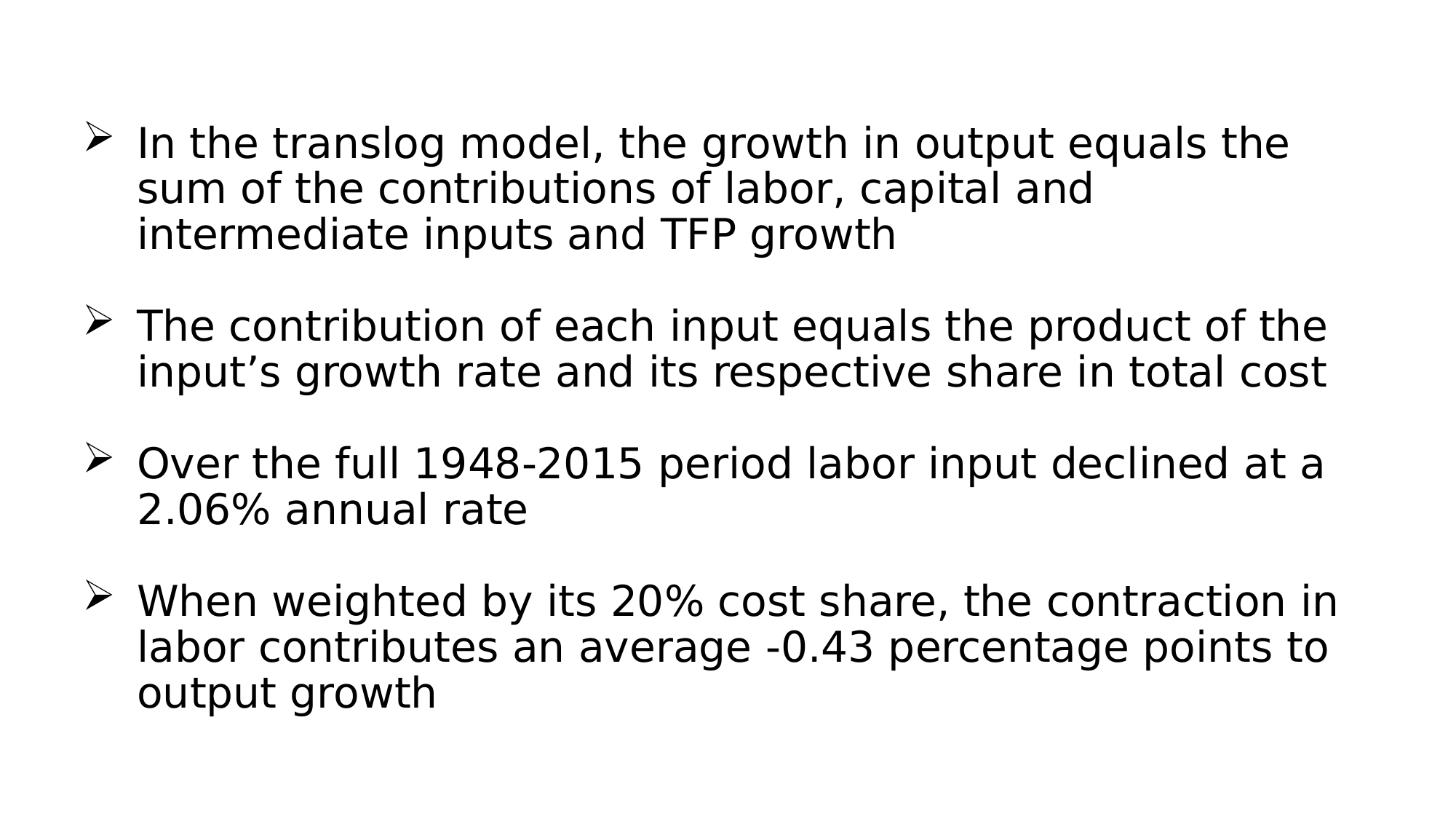

In the translog model, the growth in output equals the sum of the contributions of labor, capital and intermediate inputs and TFP growth

The contribution of each input equals the product of the input’s growth rate and its respective share in total cost

Over the full 1948-2015 period labor input declined at a 2.06% annual rate

When weighted by its 20% cost share, the contraction in labor contributes an average -0.43 percentage points to output growth